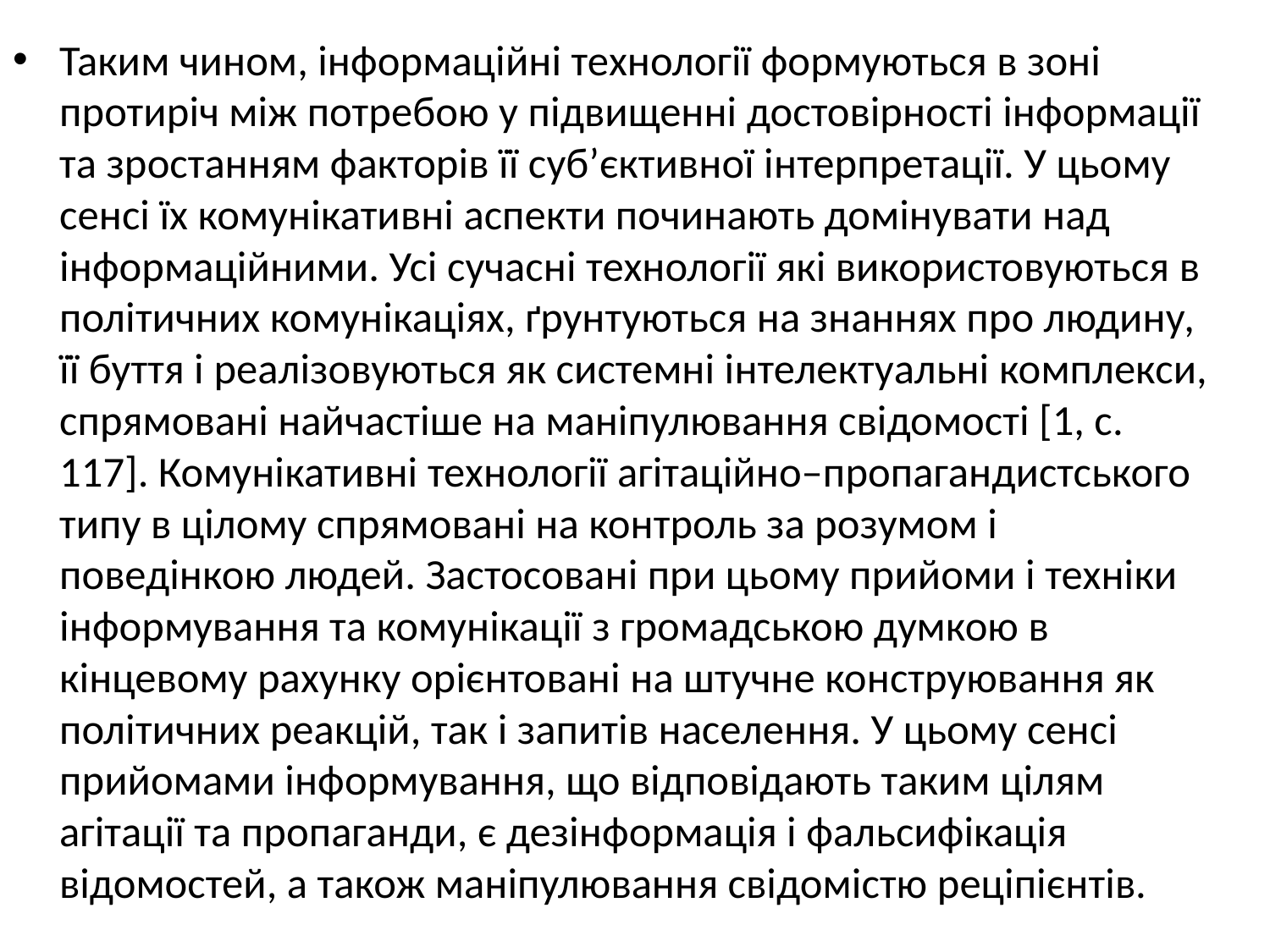

Таким чином, інформаційні технології формуються в зоні протиріч між потребою у підвищенні достовірності інформації та зростанням факторів її суб’єктивної інтерпретації. У цьому сенсі їх комунікативні аспекти починають домінувати над інформаційними. Усі сучасні технології які використовуються в політичних комунікаціях, ґрунтуються на знаннях про людину, її буття і реалізовуються як системні інтелектуальні комплекси, спрямовані найчастіше на маніпулювання свідомості [1, с. 117]. Комунікативні технології агітаційно–пропагандистського типу в цілому спрямовані на контроль за розумом і поведінкою людей. Застосовані при цьому прийоми і техніки інформування та комунікації з громадською думкою в кінцевому рахунку орієнтовані на штучне конструювання як політичних реакцій, так і запитів населення. У цьому сенсі прийомами інформування, що відповідають таким цілям агітації та пропаганди, є дезінформація і фальсифікація відомостей, а також маніпулювання свідомістю реціпієнтів.